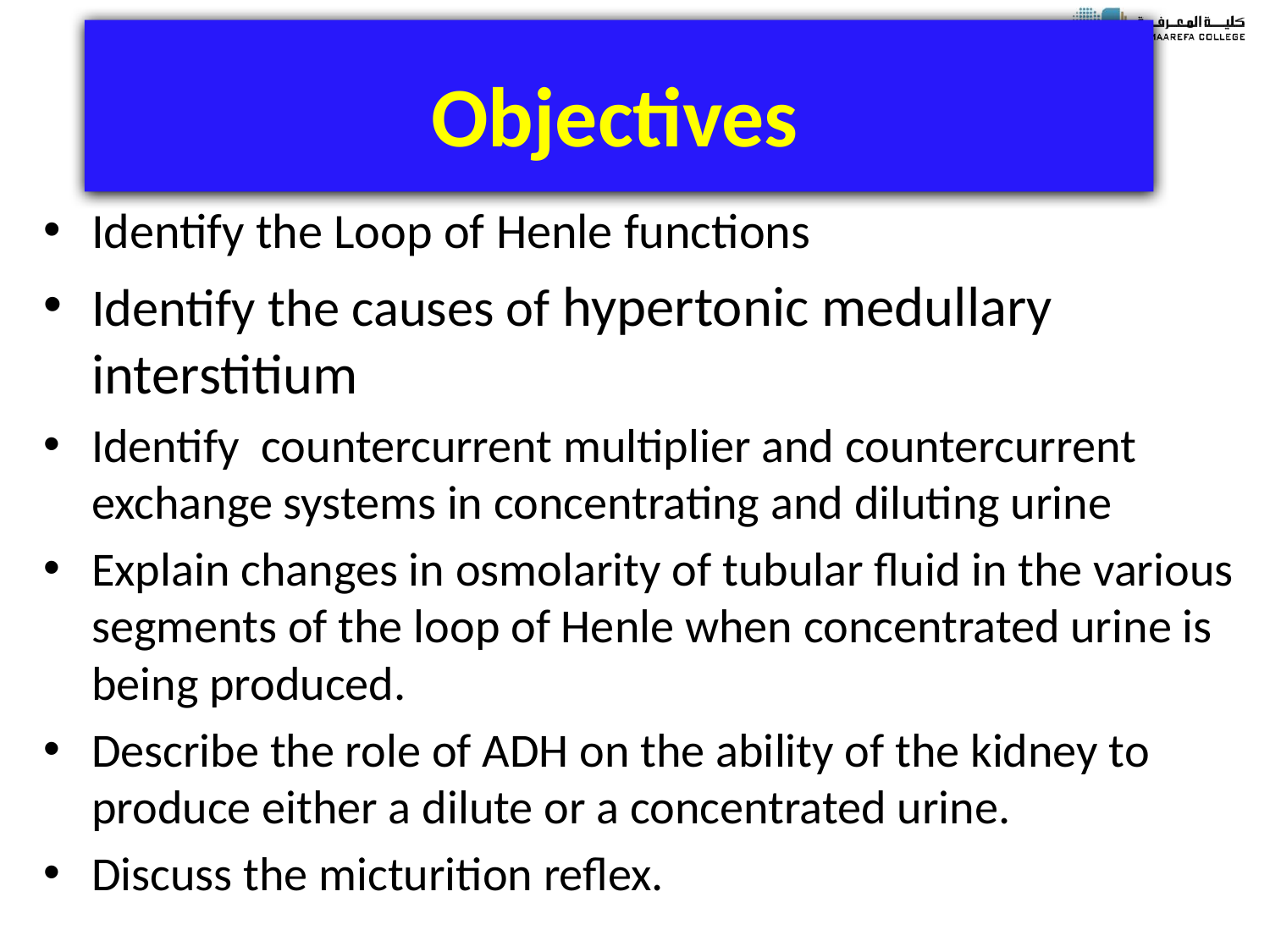

# Objectives

Identify the Loop of Henle functions
Identify the causes of hypertonic medullary interstitium
Identify  countercurrent multiplier and countercurrent  exchange systems in concentrating and diluting urine
Explain changes in osmolarity of tubular fluid in the various segments of the loop of Henle when concentrated urine is being produced.
Describe the role of ADH on the ability of the kidney to produce either a dilute or a concentrated urine.
Discuss the micturition reflex.